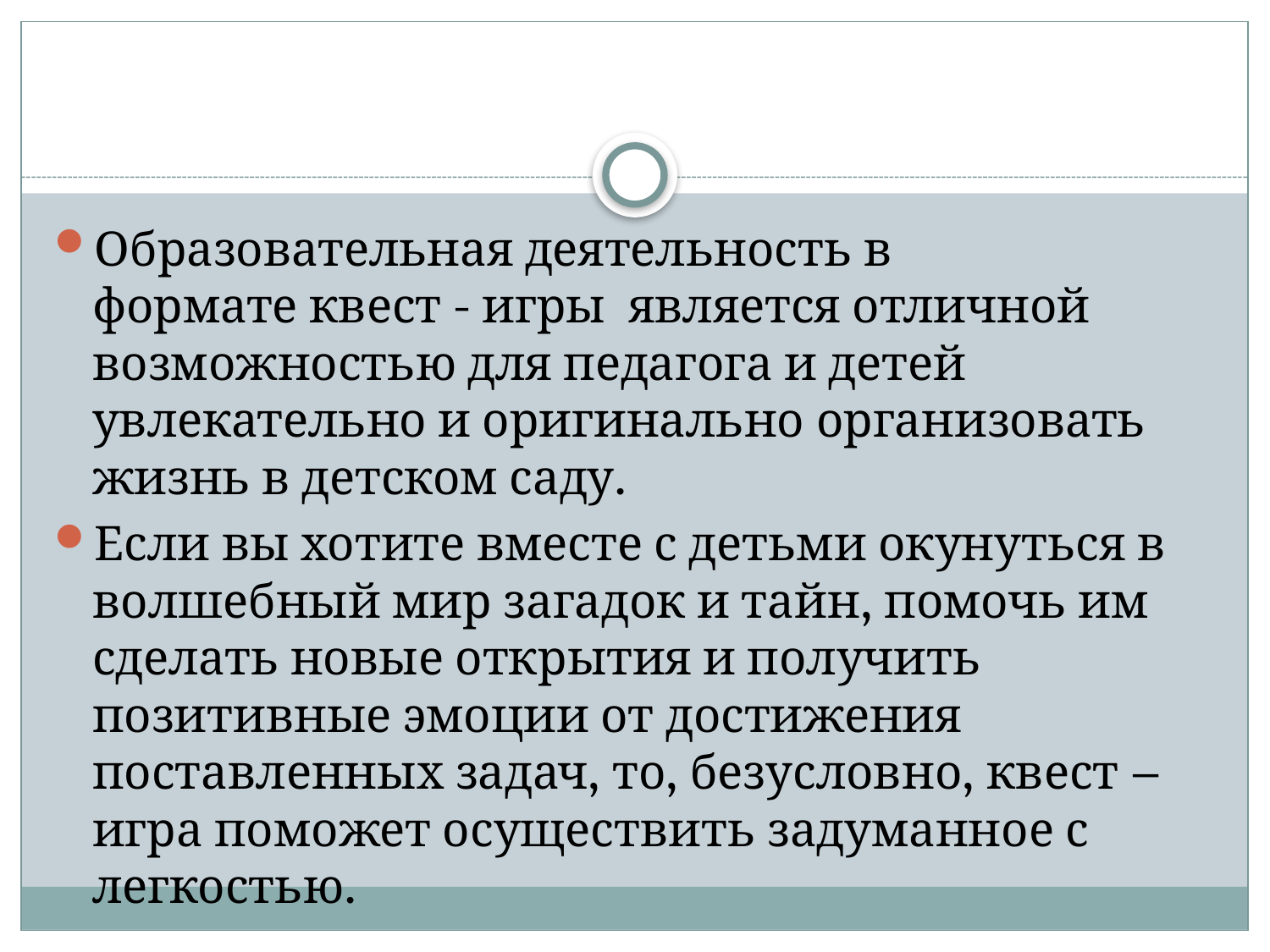

#
Образовательная деятельность в формате квест - игры  является отличной возможностью для педагога и детей увлекательно и оригинально организовать жизнь в детском саду.
Если вы хотите вместе с детьми окунуться в волшебный мир загадок и тайн, помочь им сделать новые открытия и получить позитивные эмоции от достижения поставленных задач, то, безусловно, квест – игра поможет осуществить задуманное с легкостью.